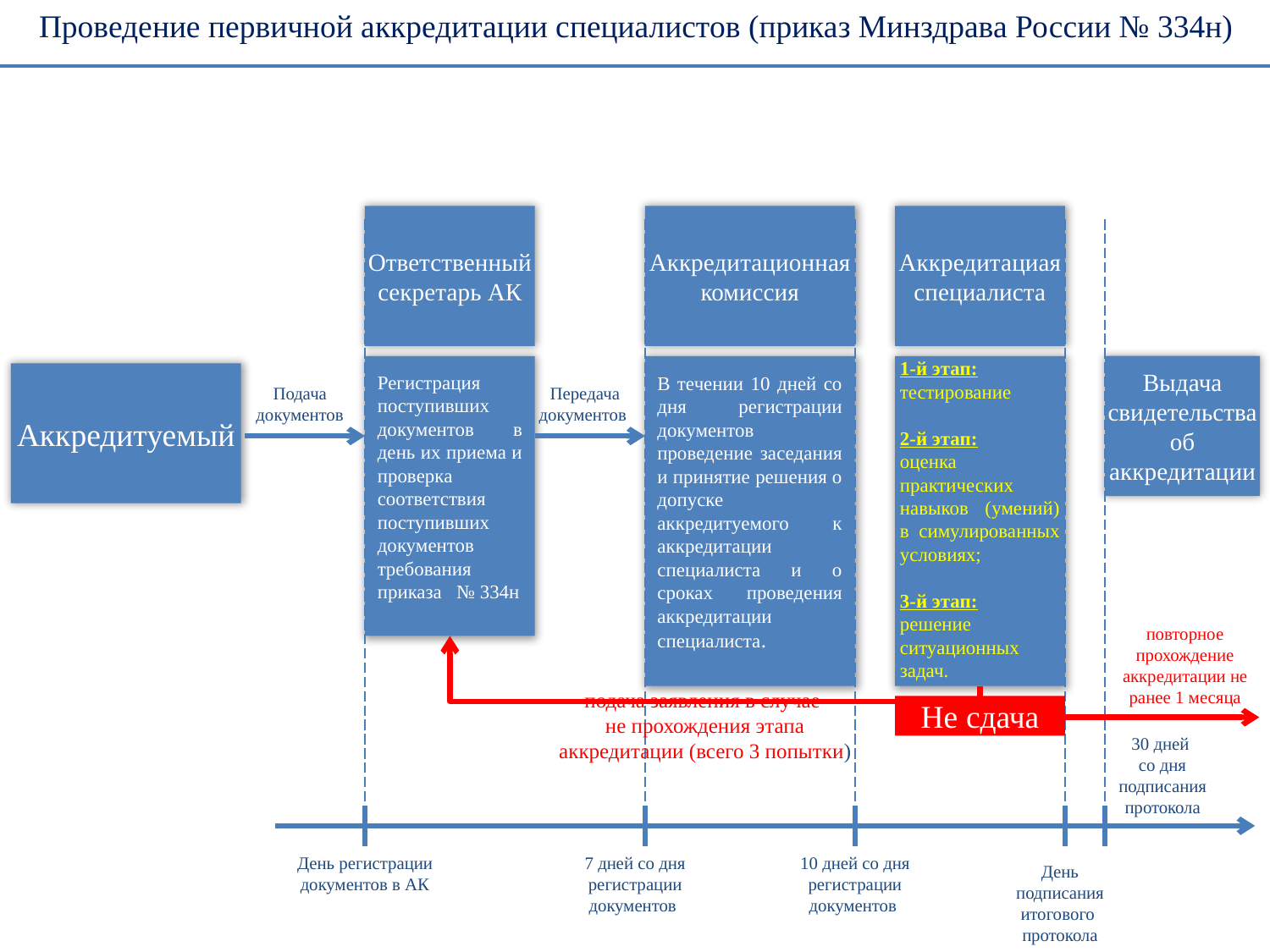

Проведение первичной аккредитации специалистов (приказ Минздрава России № 334н)
Ответственный секретарь АК
Аккредитационная комиссия
Аккредитациая специалиста
Регистрация поступивших документов в день их приема и проверка соответствия поступивших документов требования приказа   № 334н

В течении 10 дней со дня регистрации документов проведение заседания и принятие решения о допуске аккредитуемого к аккредитации специалиста и о сроках проведения аккредитации специалиста.

1-й этап: тестирование

2-й этап:
оценка практических навыков (умений) в симулированных условиях;

3-й этап:
решение ситуационных задач.

Выдача свидетельства об аккредитации
Аккредитуемый
Подача документов
Передача документов
повторное прохождение аккредитации не ранее 1 месяца
подача заявления в случае
не прохождения этапа аккредитации (всего 3 попытки)
Не сдача
30 дней
со дня подписания протокола
День регистрации документов в АК
7 дней со дня регистрации документов
10 дней со дня регистрации документов
День подписания итогового  протокола